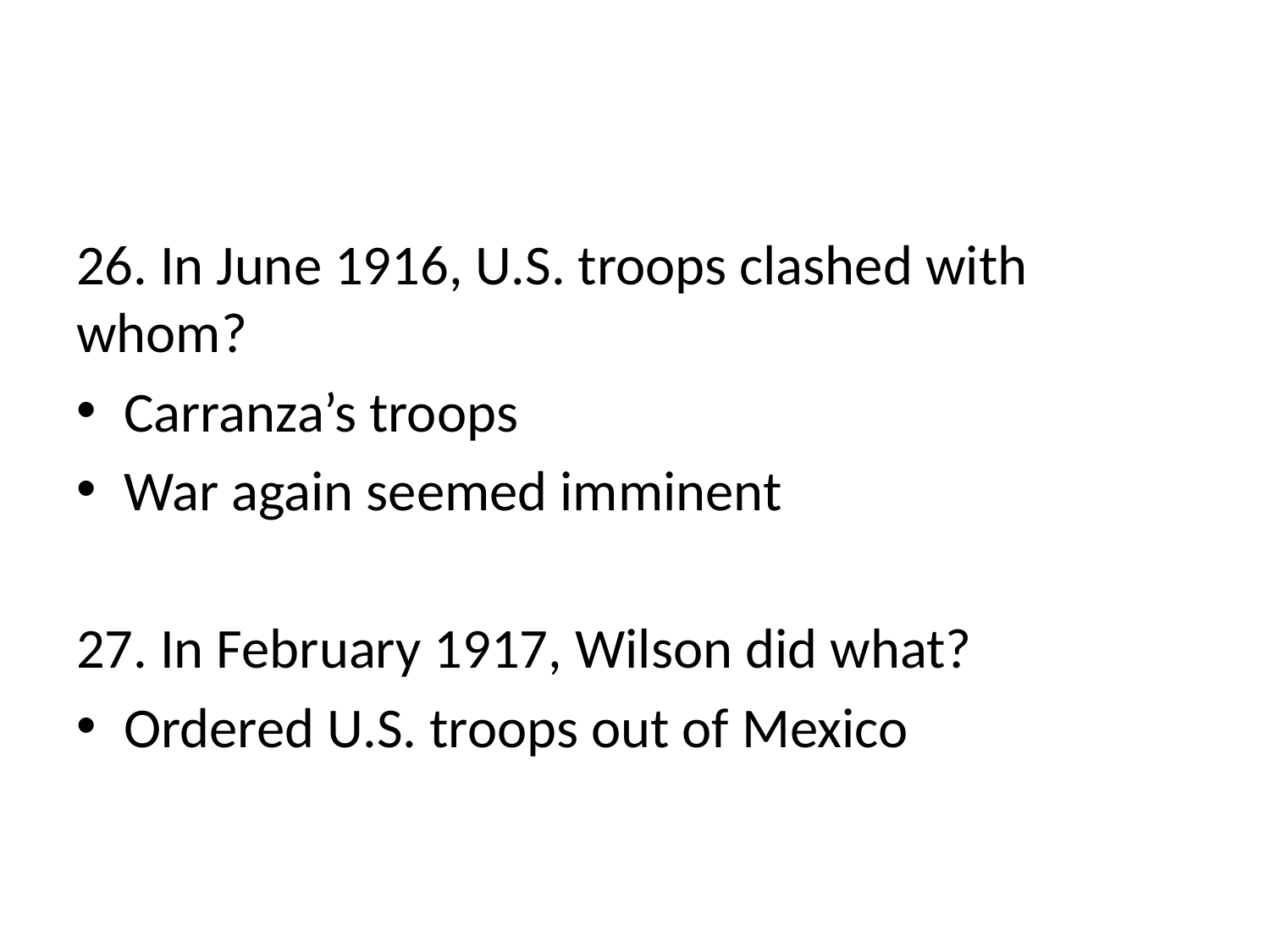

#
26. In June 1916, U.S. troops clashed with whom?
Carranza’s troops
War again seemed imminent

27. In February 1917, Wilson did what?
Ordered U.S. troops out of Mexico